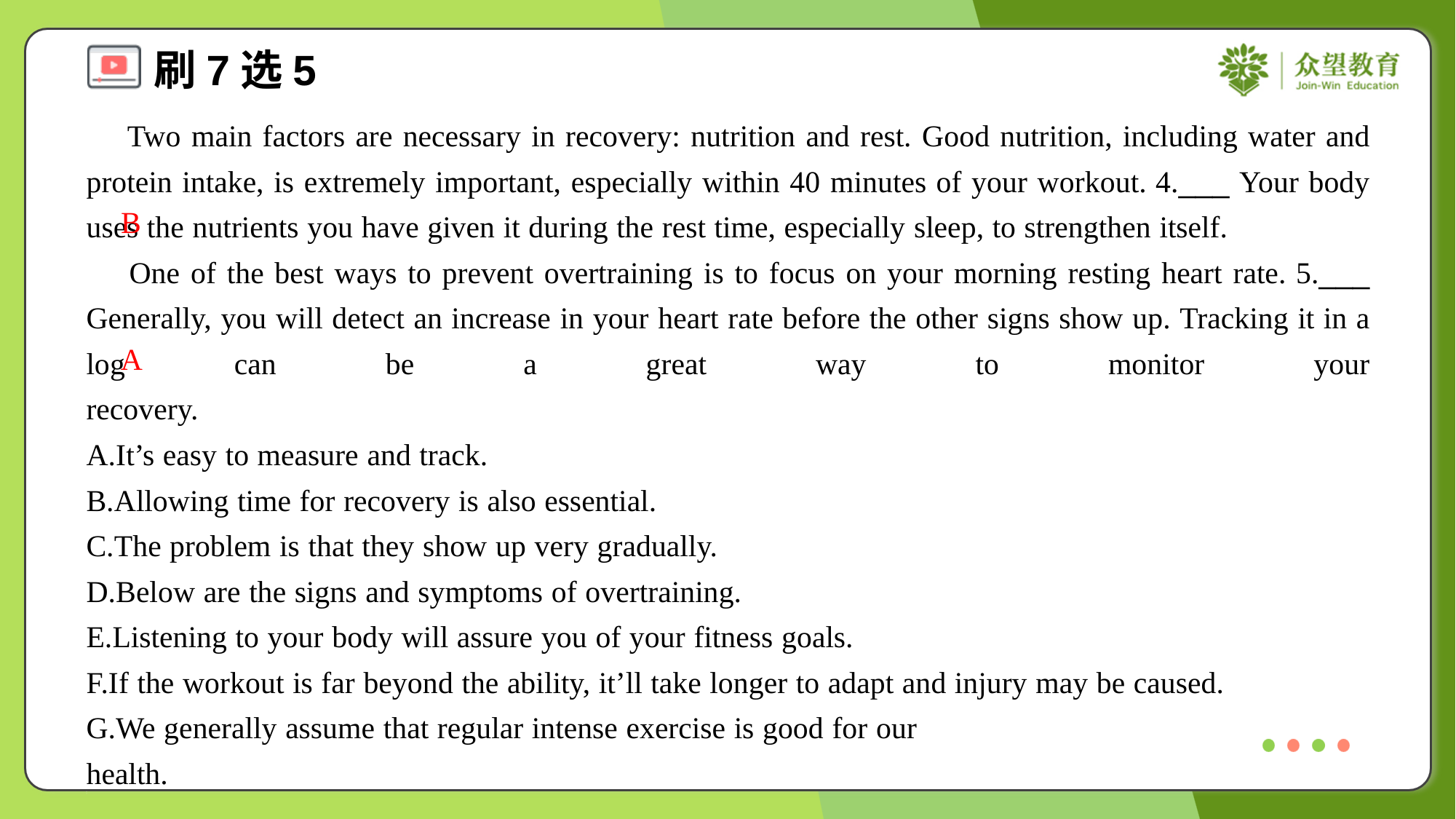

Two main factors are necessary in recovery: nutrition and rest. Good nutrition, including water and protein intake, is extremely important, especially within 40 minutes of your workout. 4.___ Your body uses the nutrients you have given it during the rest time, especially sleep, to strengthen itself.
    One of the best ways to prevent overtraining is to focus on your morning resting heart rate. 5.___ Generally, you will detect an increase in your heart rate before the other signs show up. Tracking it in a log can be a great way to monitor your recovery.#2.5
B
A
A.It’s easy to measure and track.
B.Allowing time for recovery is also essential.
C.The problem is that they show up very gradually.
D.Below are the signs and symptoms of overtraining.
E.Listening to your body will assure you of your fitness goals.
F.If the workout is far beyond the ability, it’ll take longer to adapt and injury may be caused.
G.We generally assume that regular intense exercise is good for our health.#7